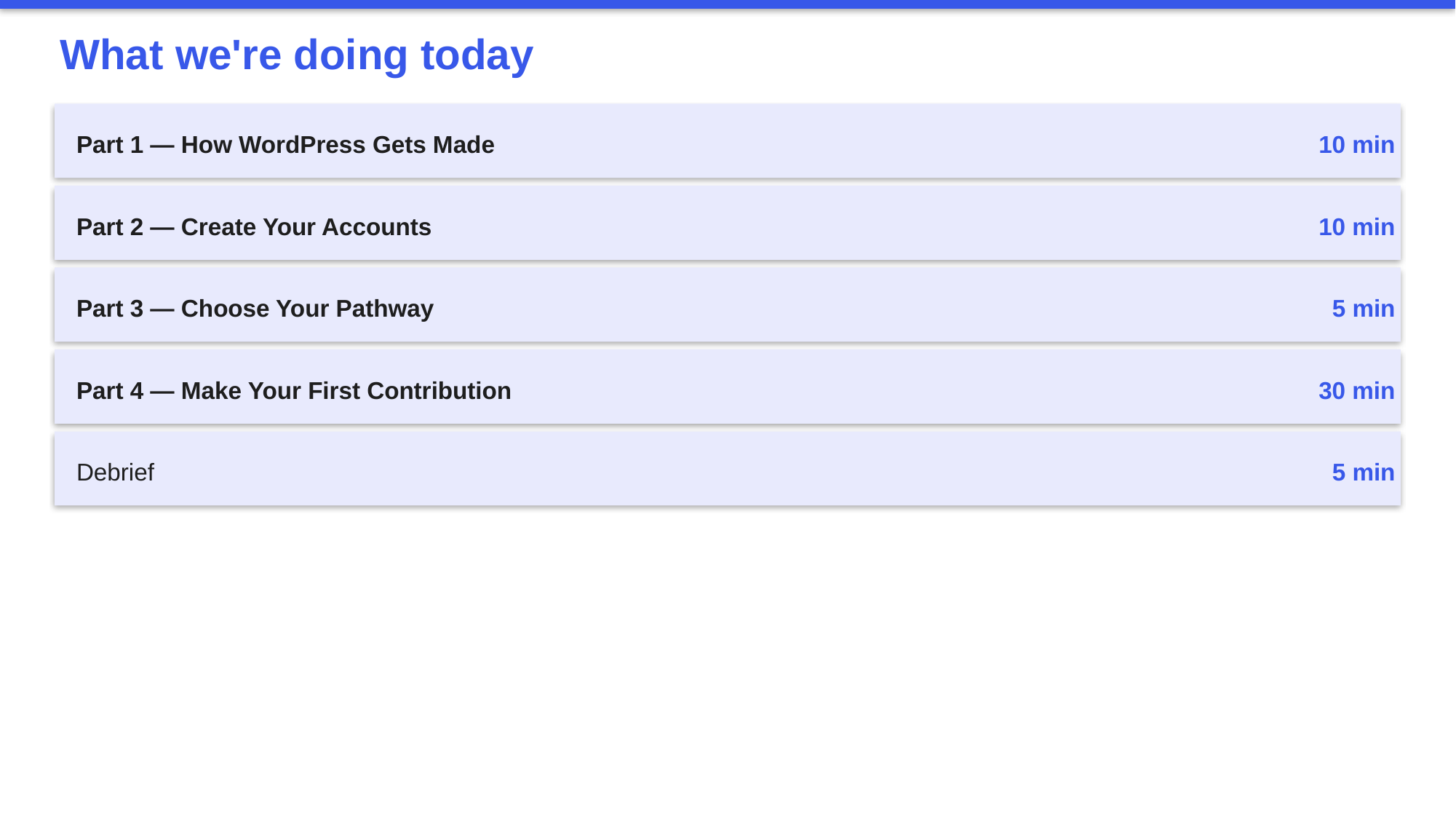

What we're doing today

Part 1 — How WordPress Gets Made
10 min

Part 2 — Create Your Accounts
10 min

Part 3 — Choose Your Pathway
 5 min

Part 4 — Make Your First Contribution
30 min

Debrief
 5 min